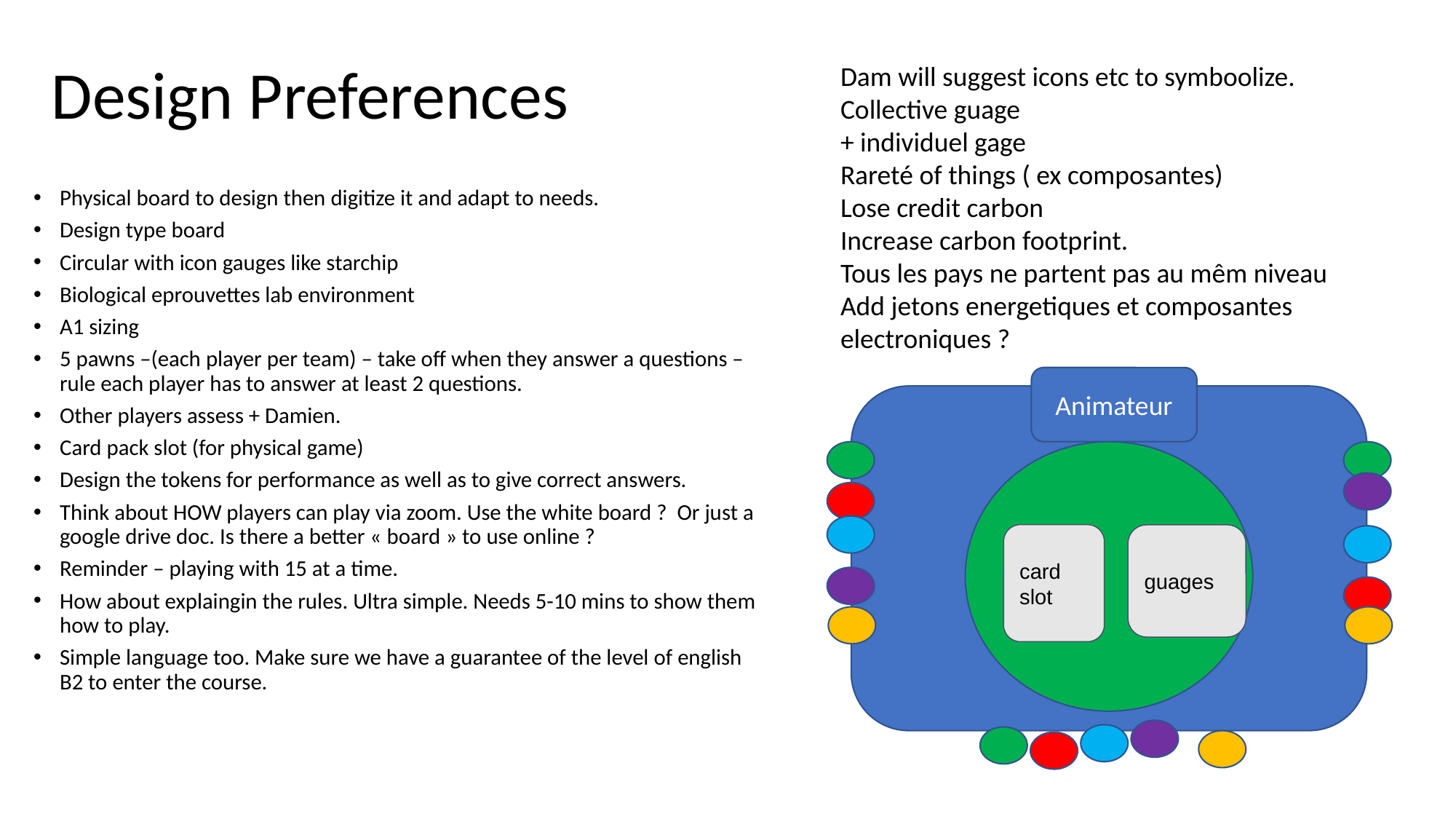

# Design Preferences
Dam will suggest icons etc to symboolize.
Collective guage
+ individuel gage
Rareté of things ( ex composantes)
Lose credit carbon
Increase carbon footprint.
Tous les pays ne partent pas au mêm niveau
Add jetons energetiques et composantes electroniques ?
Physical board to design then digitize it and adapt to needs.
Design type board
Circular with icon gauges like starchip
Biological eprouvettes lab environment
A1 sizing
5 pawns –(each player per team) – take off when they answer a questions – rule each player has to answer at least 2 questions.
Other players assess + Damien.
Card pack slot (for physical game)
Design the tokens for performance as well as to give correct answers.
Think about HOW players can play via zoom. Use the white board ?  Or just a google drive doc. Is there a better « board » to use online ?
Reminder – playing with 15 at a time.
How about explaingin the rules. Ultra simple. Needs 5-10 mins to show them how to play.
Simple language too. Make sure we have a guarantee of the level of english B2 to enter the course.
Animateur

card slot
guages